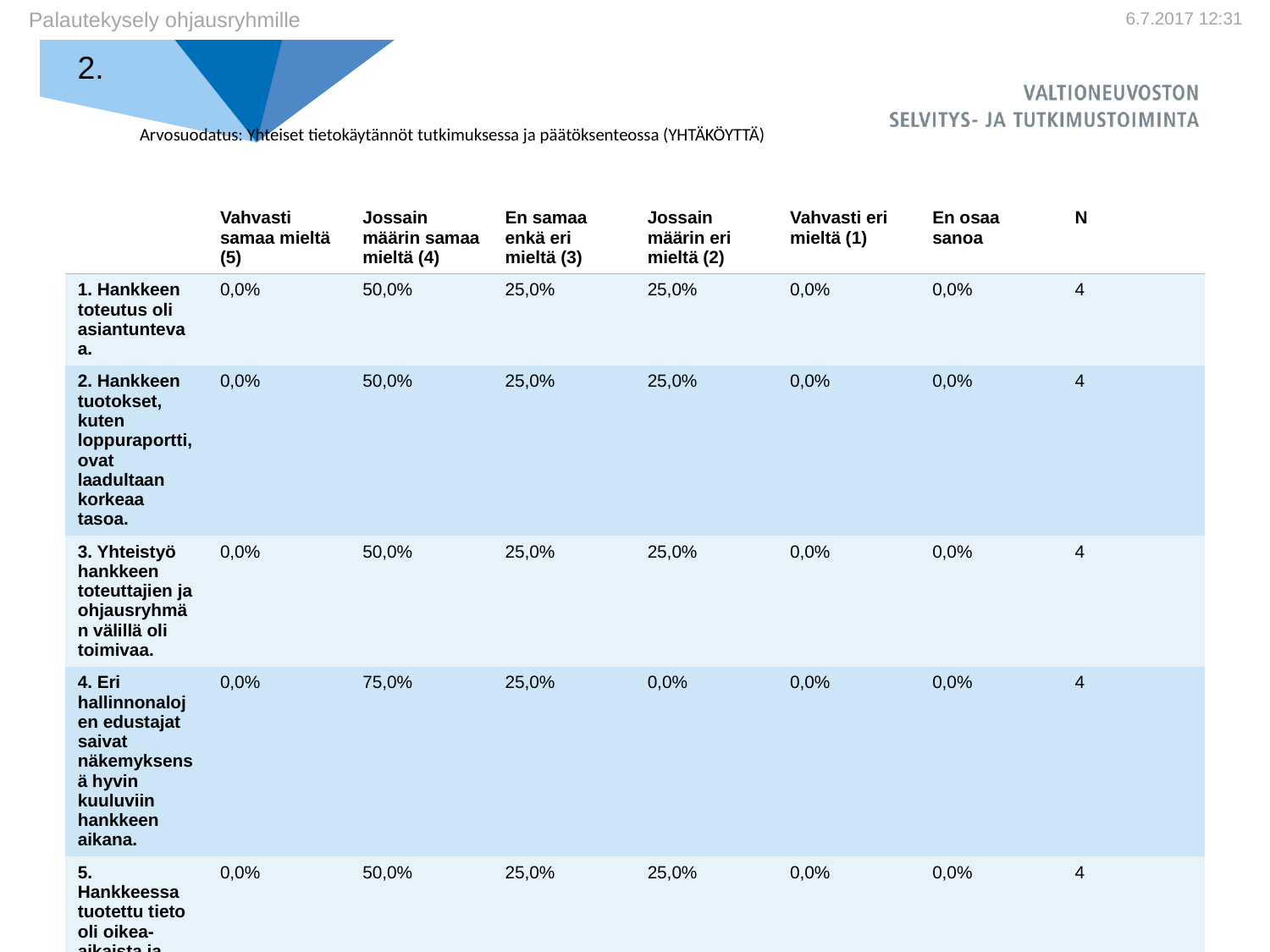

Palautekysely ohjausryhmille
# 2.
Arvosuodatus: Yhteiset tietokäytännöt tutkimuksessa ja päätöksenteossa (YHTÄKÖYTTÄ)

|  | Vahvasti samaa mieltä (5) | Jossain määrin samaa mieltä (4) | En samaa enkä eri mieltä (3) | Jossain määrin eri mieltä (2) | Vahvasti eri mieltä (1) | En osaa sanoa | N |
| --- | --- | --- | --- | --- | --- | --- | --- |
| 1. Hankkeen toteutus oli asiantuntevaa. | 0,0% | 50,0% | 25,0% | 25,0% | 0,0% | 0,0% | 4 |
| 2. Hankkeen tuotokset, kuten loppuraportti, ovat laadultaan korkeaa tasoa. | 0,0% | 50,0% | 25,0% | 25,0% | 0,0% | 0,0% | 4 |
| 3. Yhteistyö hankkeen toteuttajien ja ohjausryhmän välillä oli toimivaa. | 0,0% | 50,0% | 25,0% | 25,0% | 0,0% | 0,0% | 4 |
| 4. Eri hallinnonalojen edustajat saivat näkemyksensä hyvin kuuluviin hankkeen aikana. | 0,0% | 75,0% | 25,0% | 0,0% | 0,0% | 0,0% | 4 |
| 5. Hankkeessa tuotettu tieto oli oikea-aikaista ja relevanttia päätöksenteon tarpeisiin nähden. | 0,0% | 50,0% | 25,0% | 25,0% | 0,0% | 0,0% | 4 |
| 6. Hanke auttoi lisäämään yhteistyötä ja tiedonvaihtoa muiden hallinnonalojen kanssa. | 0,0% | 25,0% | 75,0% | 0,0% | 0,0% | 0,0% | 4 |
| 7. Ohjausryhmän toiminta oli tehokasta. | 25,0% | 25,0% | 25,0% | 25,0% | 0,0% | 0,0% | 4 |
| 8. Ohjausryhmä tuki hankeen laadukasta toteutusta. | 25,0% | 50,0% | 25,0% | 0,0% | 0,0% | 0,0% | 4 |
| 9. Hankkeen viestintä oli onnistunutta. | 0,0% | 25,0% | 50,0% | 25,0% | 0,0% | 0,0% | 4 |
| 10. Ohjausryhmätyöskentelyn edellyttämä työmäärä oli sopiva. | 0,0% | 50,0% | 25,0% | 0,0% | 25,0% | 0,0% | 4 |